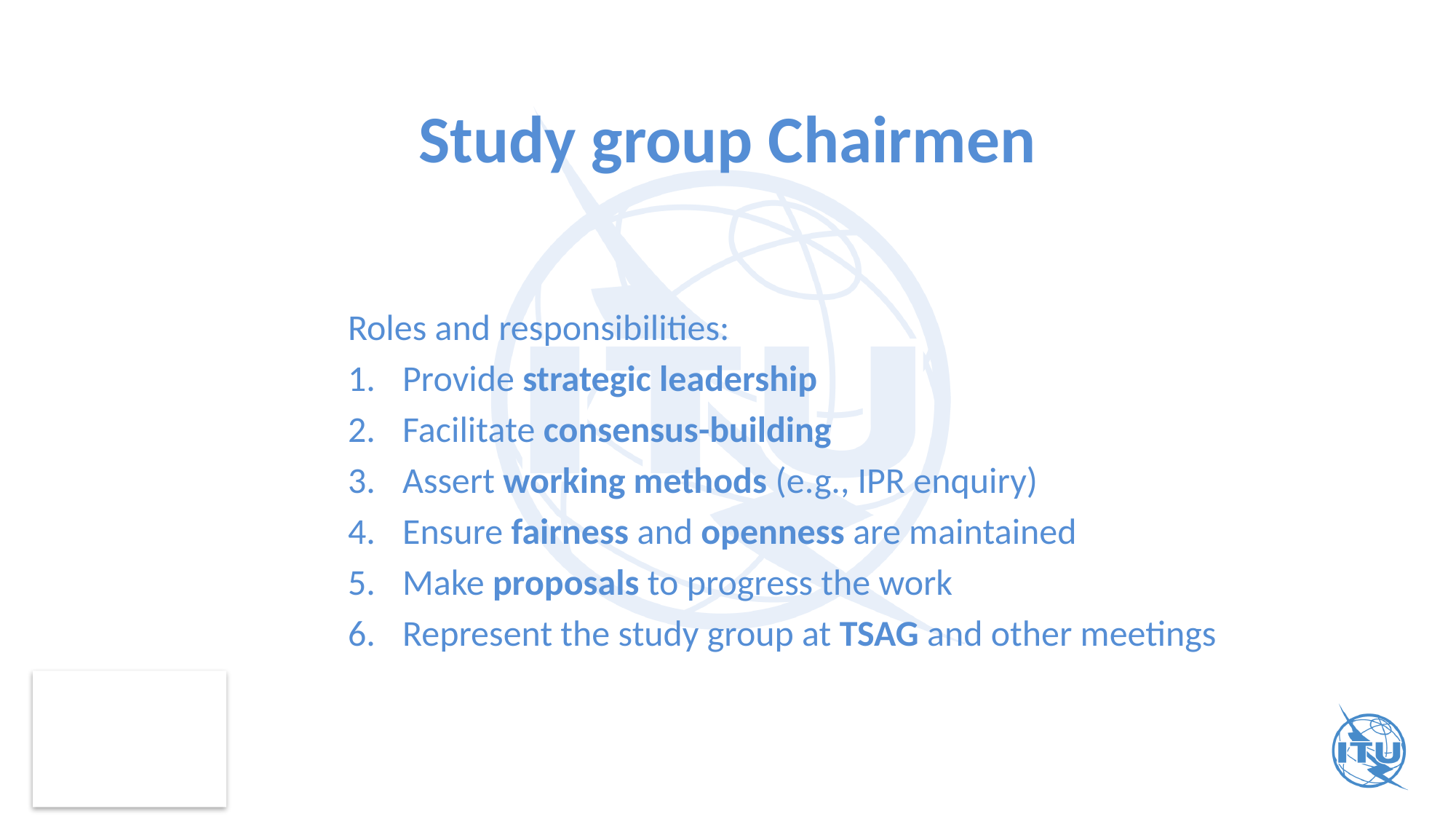

# Study group Chairmen
Roles and responsibilities:
Provide strategic leadership
Facilitate consensus-building
Assert working methods (e.g., IPR enquiry)
Ensure fairness and openness are maintained
Make proposals to progress the work
Represent the study group at TSAG and other meetings